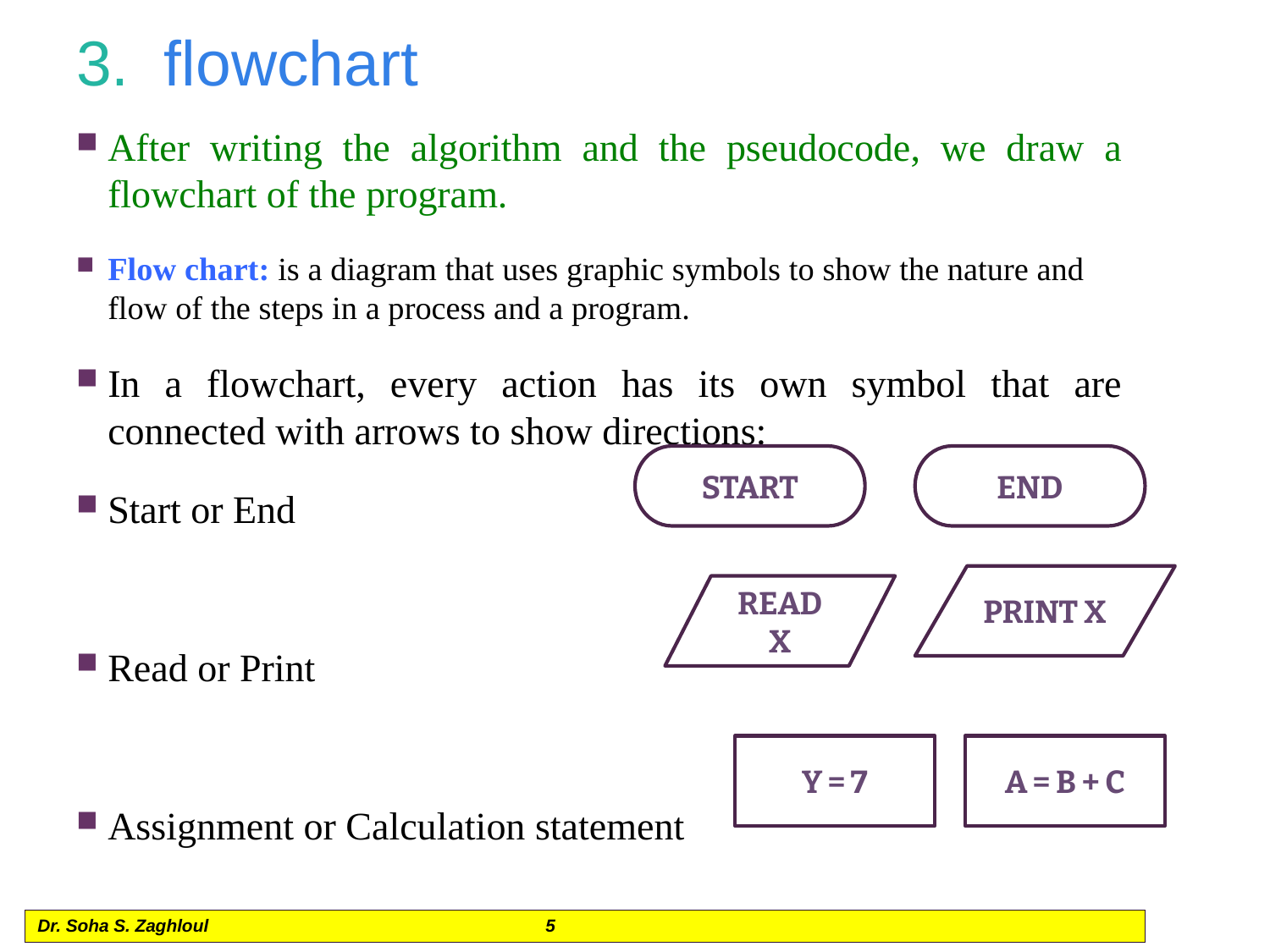

# 3.  flowchart
After writing the algorithm and the pseudocode, we draw a flowchart of the program.
Flow chart: is a diagram that uses graphic symbols to show the nature and flow of the steps in a process and a program.
In a flowchart, every action has its own symbol that are connected with arrows to show directions:
Start or End

Read or Print

Assignment or Calculation statement
START
END
PRINT X
READ X
Y = 7
A = B + C
©1992-2013 by Pearson Education, Inc. All Rights Reserved.
Dr. Soha S. Zaghloul			5